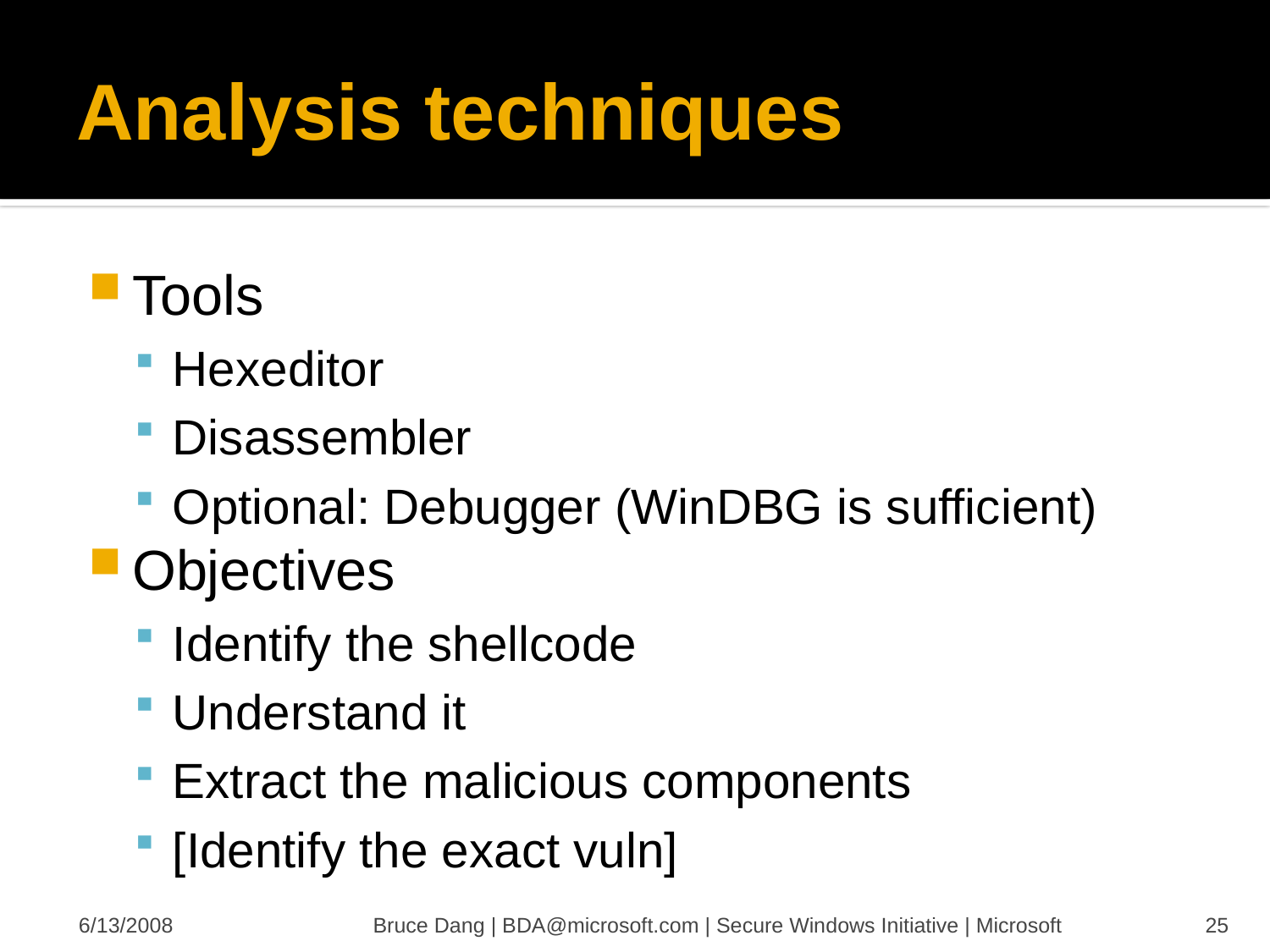

# Analysis techniques
Tools
Hexeditor
Disassembler
Optional: Debugger (WinDBG is sufficient)
Objectives
Identify the shellcode
Understand it
Extract the malicious components
[Identify the exact vuln]

6/13/2008
Bruce Dang | BDA@microsoft.com | Secure Windows Initiative | Microsoft
25